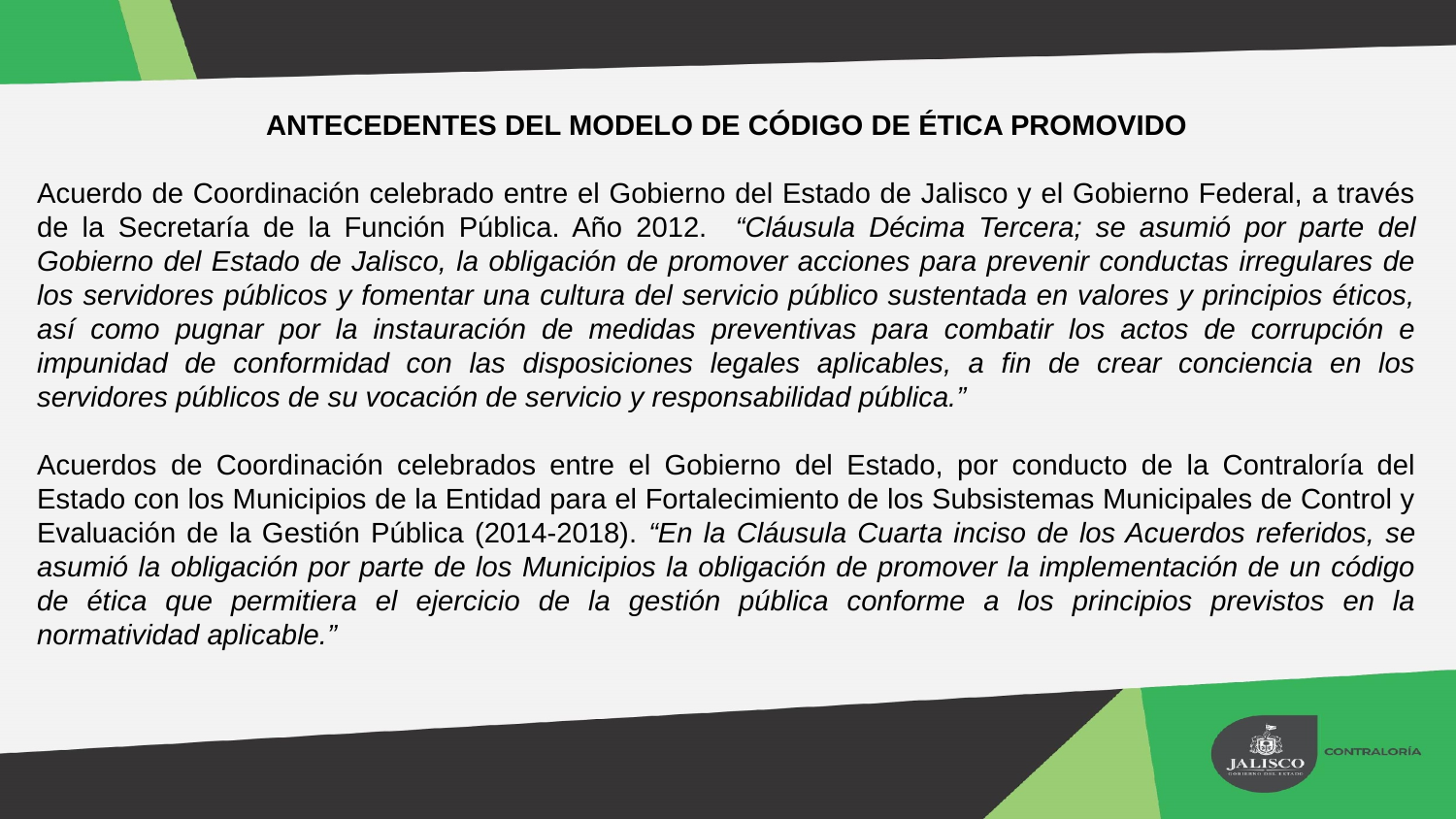

ANTECEDENTES DEL MODELO DE CÓDIGO DE ÉTICA PROMOVIDO

Acuerdo de Coordinación celebrado entre el Gobierno del Estado de Jalisco y el Gobierno Federal, a través de la Secretaría de la Función Pública. Año 2012.  “Cláusula Décima Tercera; se asumió por parte del Gobierno del Estado de Jalisco, la obligación de promover acciones para prevenir conductas irregulares de los servidores públicos y fomentar una cultura del servicio público sustentada en valores y principios éticos, así como pugnar por la instauración de medidas preventivas para combatir los actos de corrupción e impunidad de conformidad con las disposiciones legales aplicables, a fin de crear conciencia en los servidores públicos de su vocación de servicio y responsabilidad pública.”

Acuerdos de Coordinación celebrados entre el Gobierno del Estado, por conducto de la Contraloría del Estado con los Municipios de la Entidad para el Fortalecimiento de los Subsistemas Municipales de Control y Evaluación de la Gestión Pública (2014-2018). “En la Cláusula Cuarta inciso de los Acuerdos referidos, se asumió la obligación por parte de los Municipios la obligación de promover la implementación de un código de ética que permitiera el ejercicio de la gestión pública conforme a los principios previstos en la normatividad aplicable.”